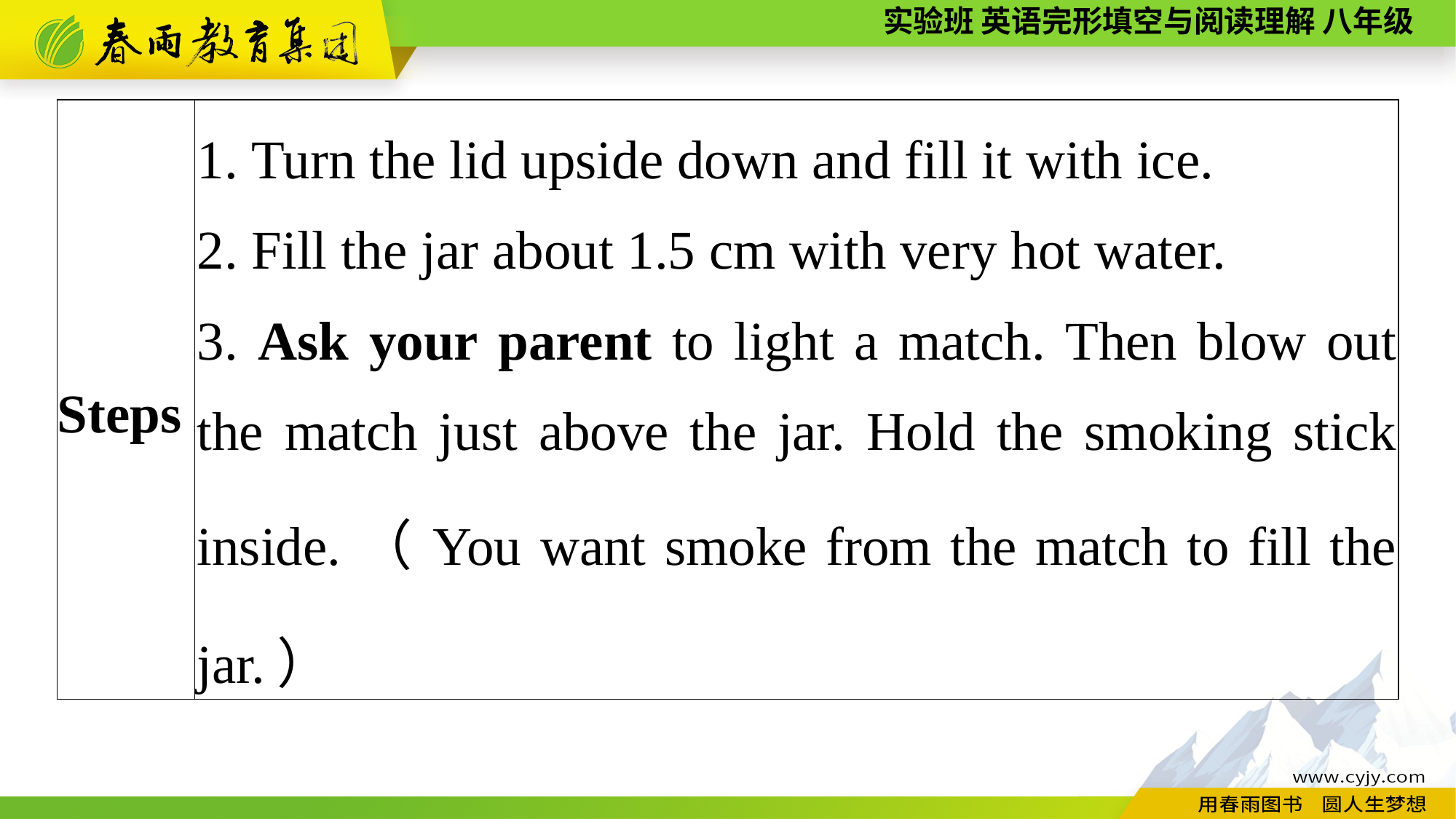

| Steps | 1. Turn the lid upside down and fill it with ice. 2. Fill the jar about 1.5 cm with very hot water. 3. Ask your parent to light a match. Then blow out the match just above the jar. Hold the smoking stick inside.（You want smoke from the match to fill the jar.） |
| --- | --- |